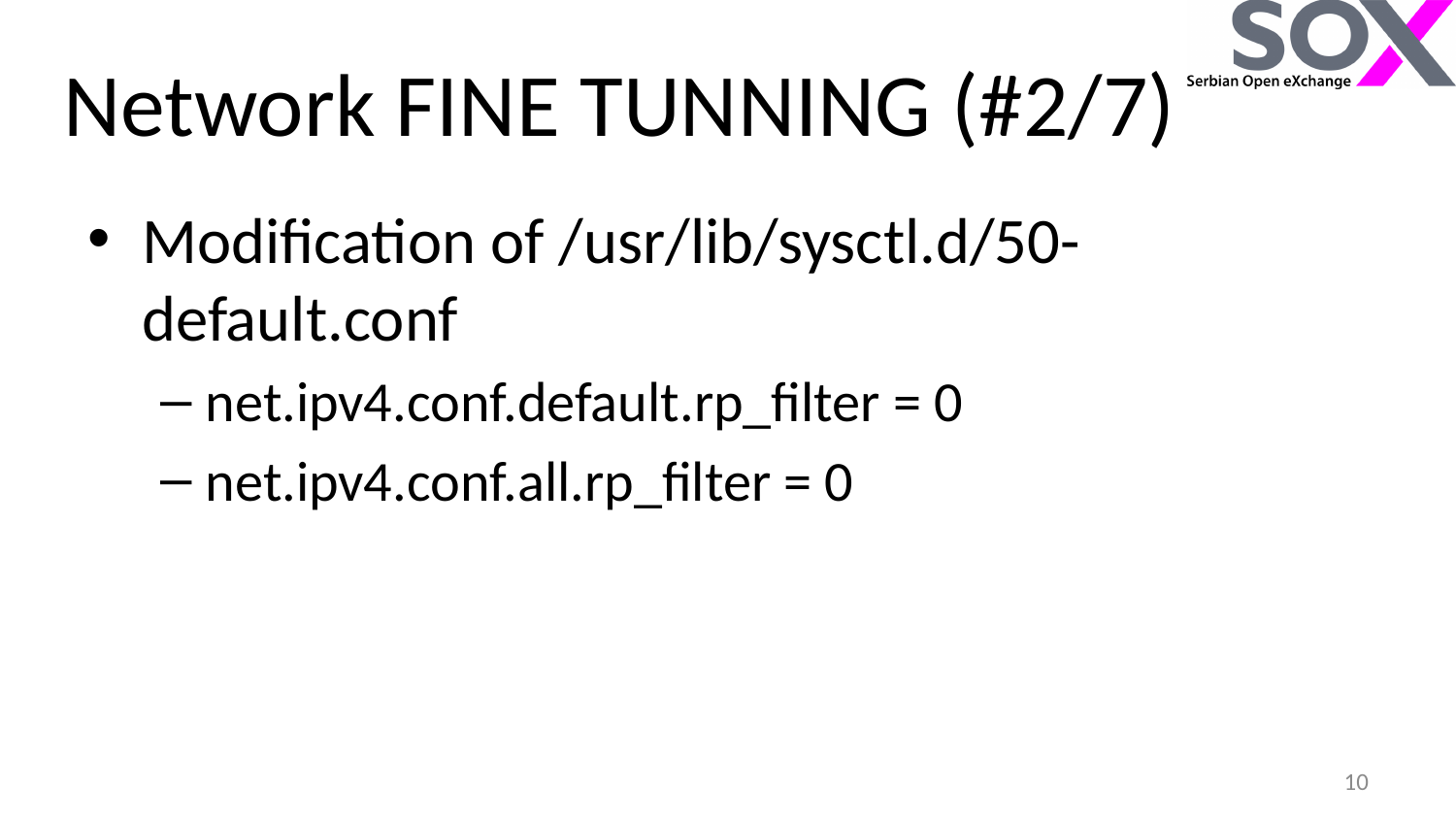

# Network FINE TUNNING (#2/7)
Modification of /usr/lib/sysctl.d/50-default.conf
net.ipv4.conf.default.rp_filter = 0
net.ipv4.conf.all.rp_filter = 0

10